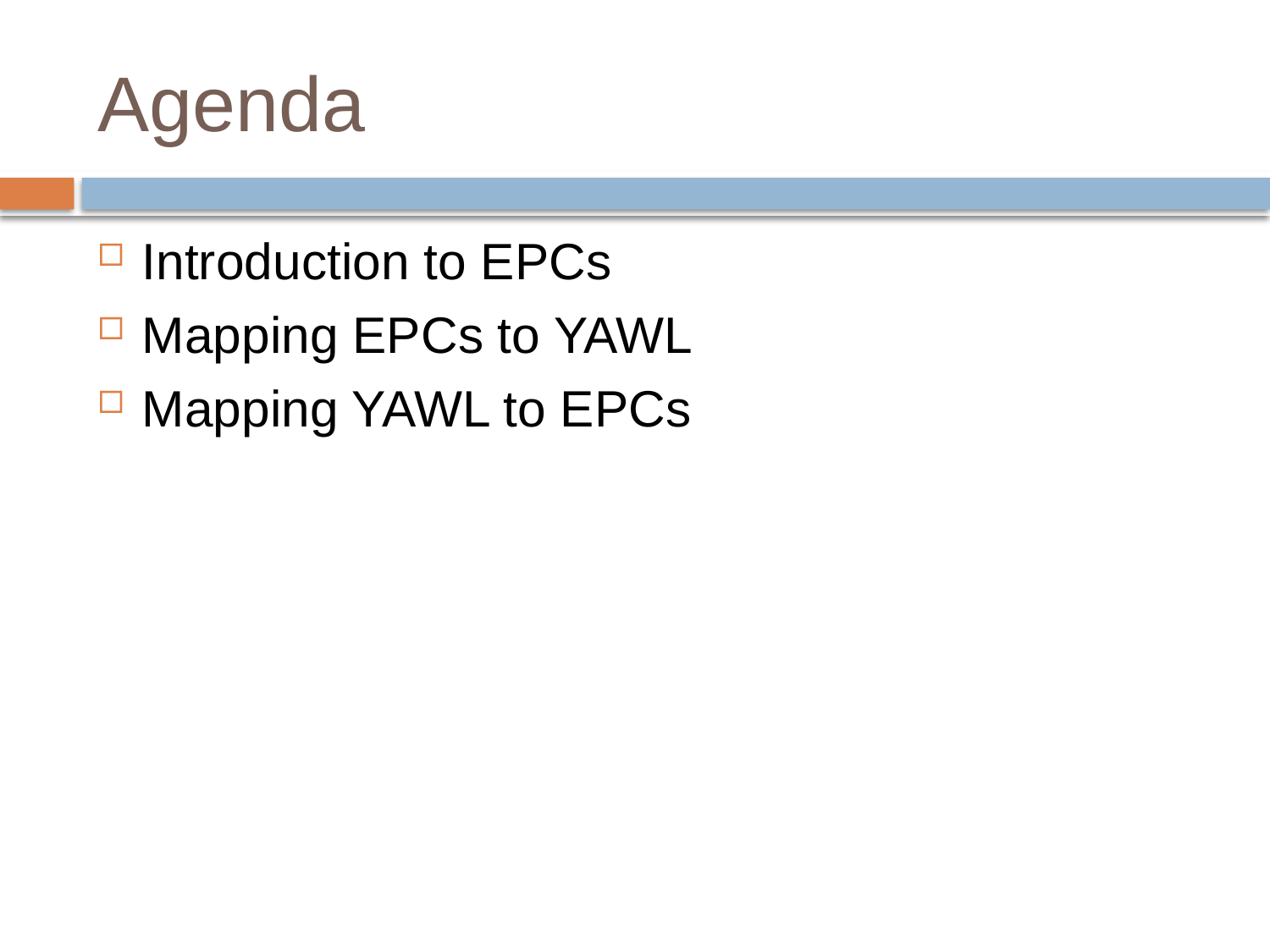

# Agenda
Introduction to EPCs
Mapping EPCs to YAWL
Mapping YAWL to EPCs